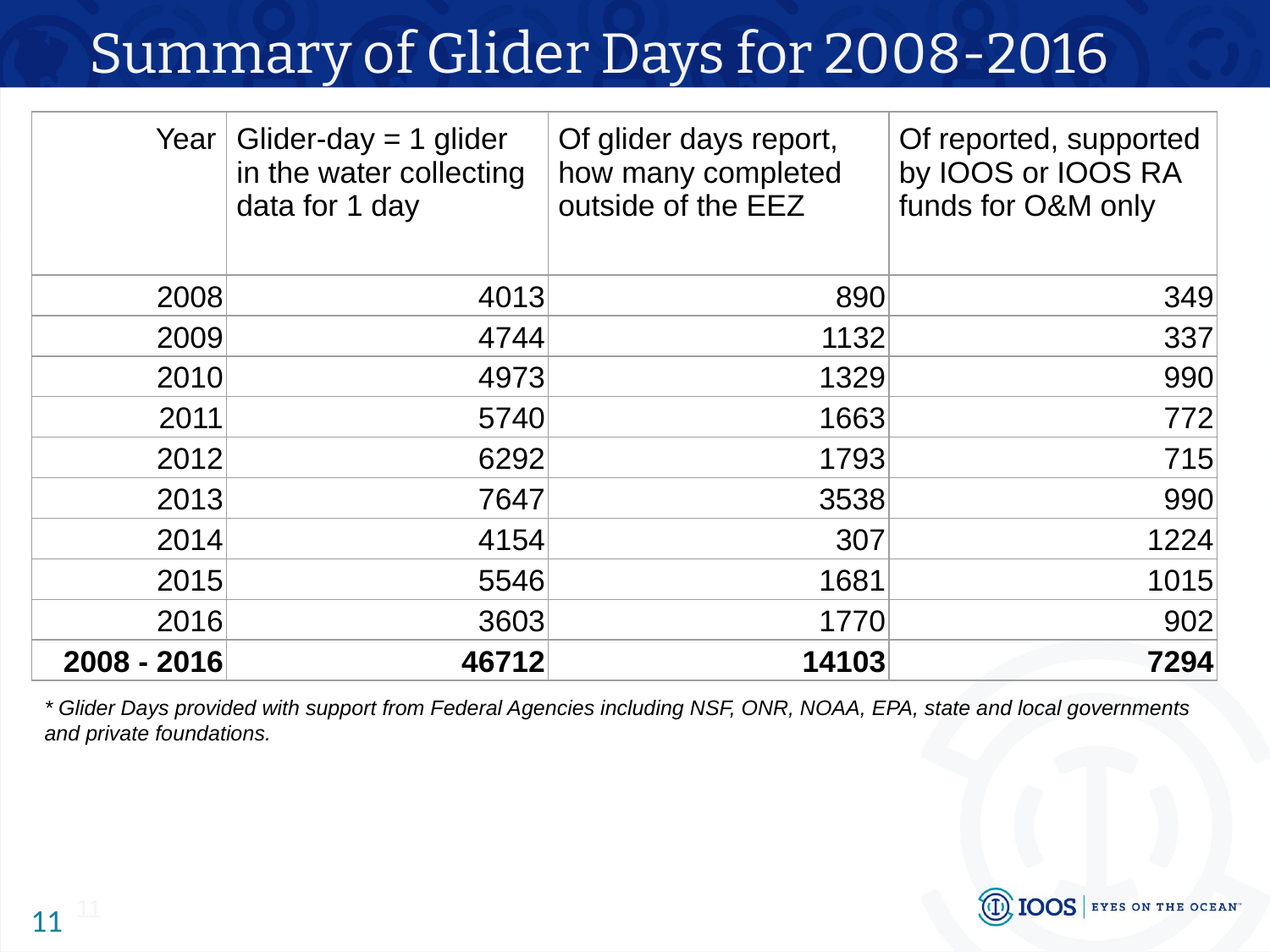

# Summary of Glider Days for 2008-2016
| Year | Glider-day = 1 glider in the water collecting data for 1 day | Of glider days report, how many completed outside of the EEZ | Of reported, supported by IOOS or IOOS RA funds for O&M only |
| --- | --- | --- | --- |
| 2008 | 4013 | 890 | 349 |
| 2009 | 4744 | 1132 | 337 |
| 2010 | 4973 | 1329 | 990 |
| 2011 | 5740 | 1663 | 772 |
| 2012 | 6292 | 1793 | 715 |
| 2013 | 7647 | 3538 | 990 |
| 2014 | 4154 | 307 | 1224 |
| 2015 | 5546 | 1681 | 1015 |
| 2016 | 3603 | 1770 | 902 |
| 2008 - 2016 | 46712 | 14103 | 7294 |

* Glider Days provided with support from Federal Agencies including NSF, ONR, NOAA, EPA, state and local governments and private foundations.
11
11